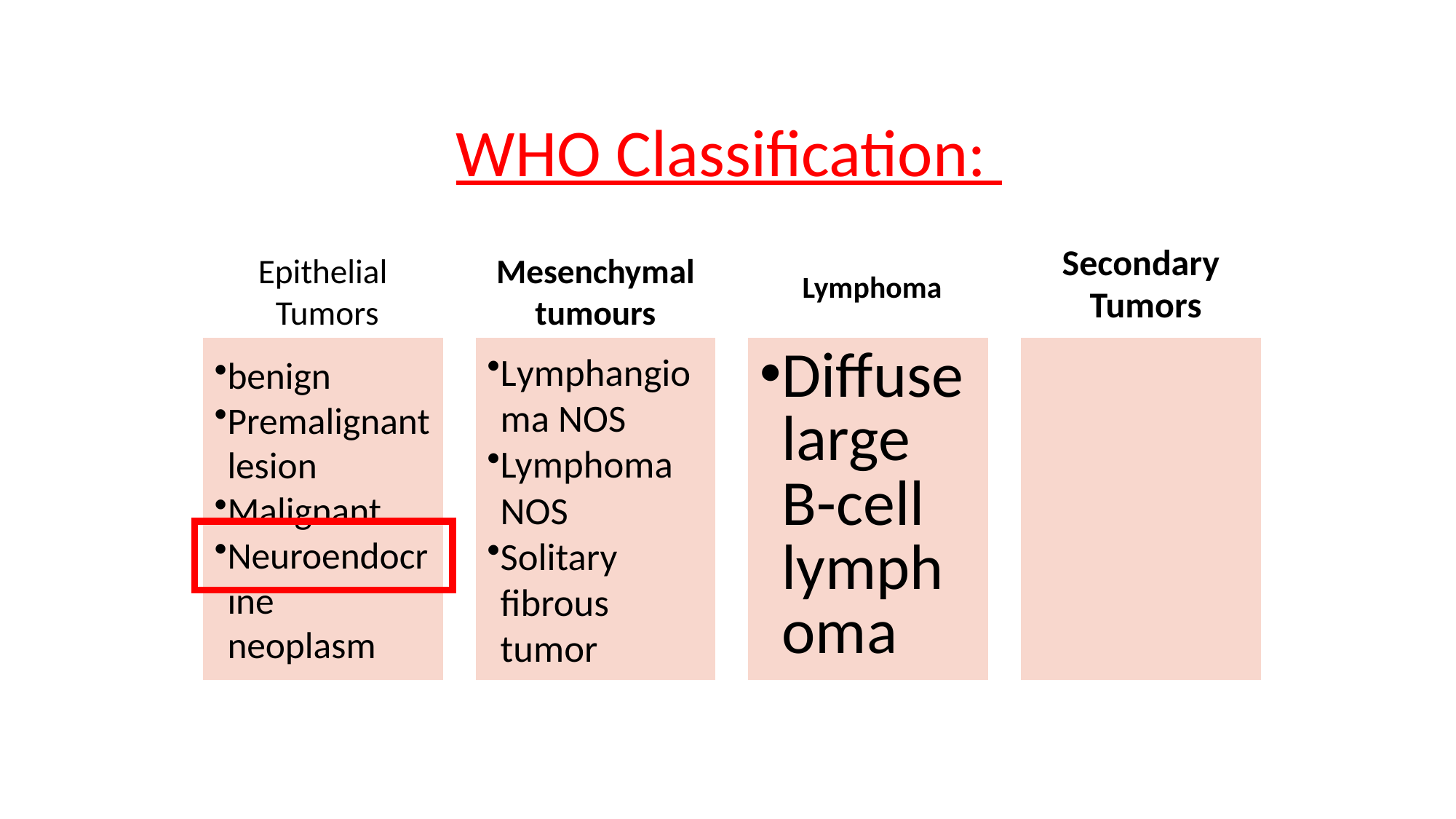

# WHO Classification:
Epithelial Tumors
benign
Premalignant lesion
Mesenchymal tumours
Lymphangioma NOS
Lymphoma NOS
Lymphoma
Diffuse large B-cell lymphoma
Secondary Tumors
Malignant
Neuroendocrine neoplasm
Solitary fibrous tumor